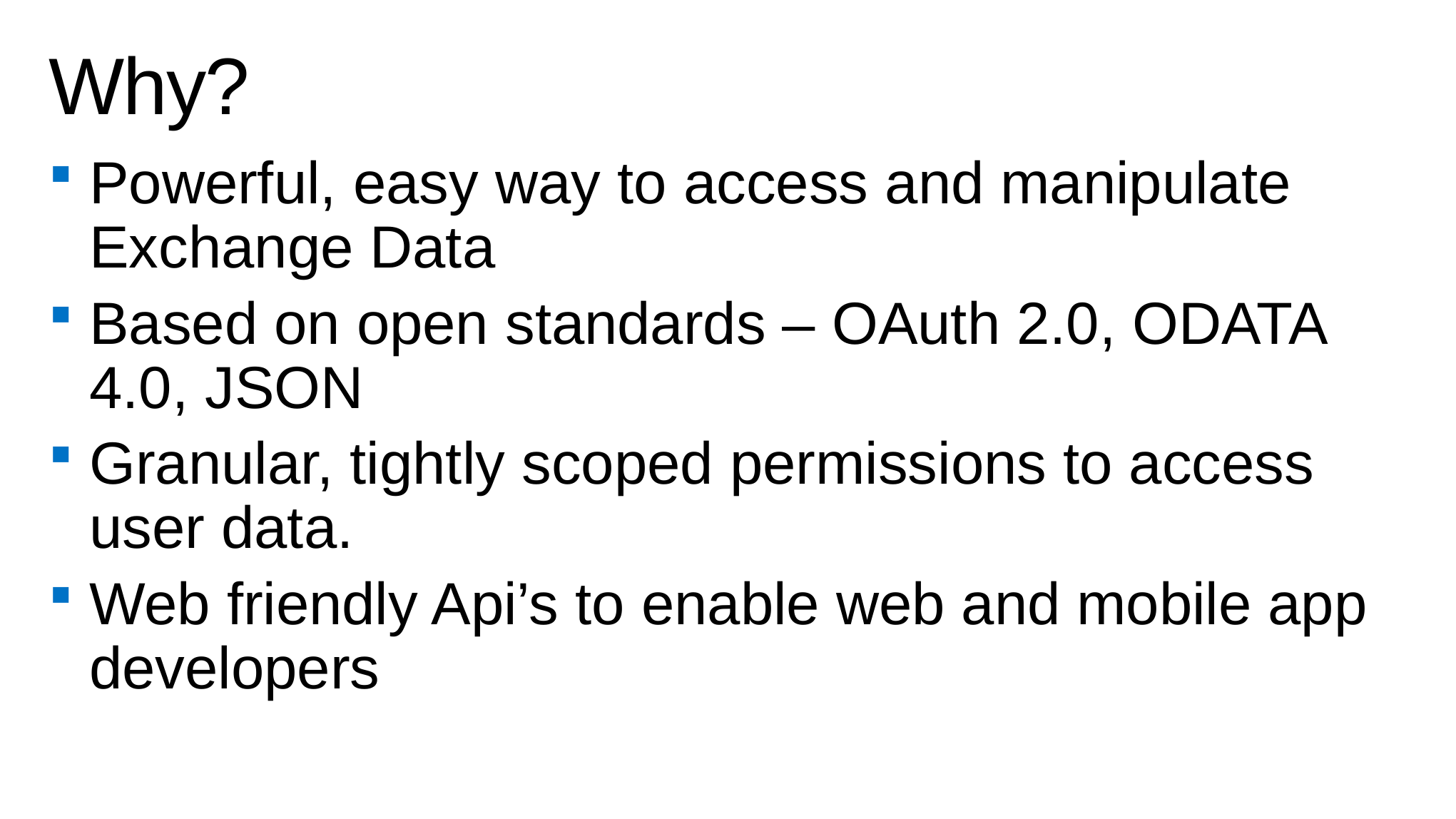

# Why?
Powerful, easy way to access and manipulate Exchange Data
Based on open standards – OAuth 2.0, ODATA 4.0, JSON
Granular, tightly scoped permissions to access user data.
Web friendly Api’s to enable web and mobile app developers